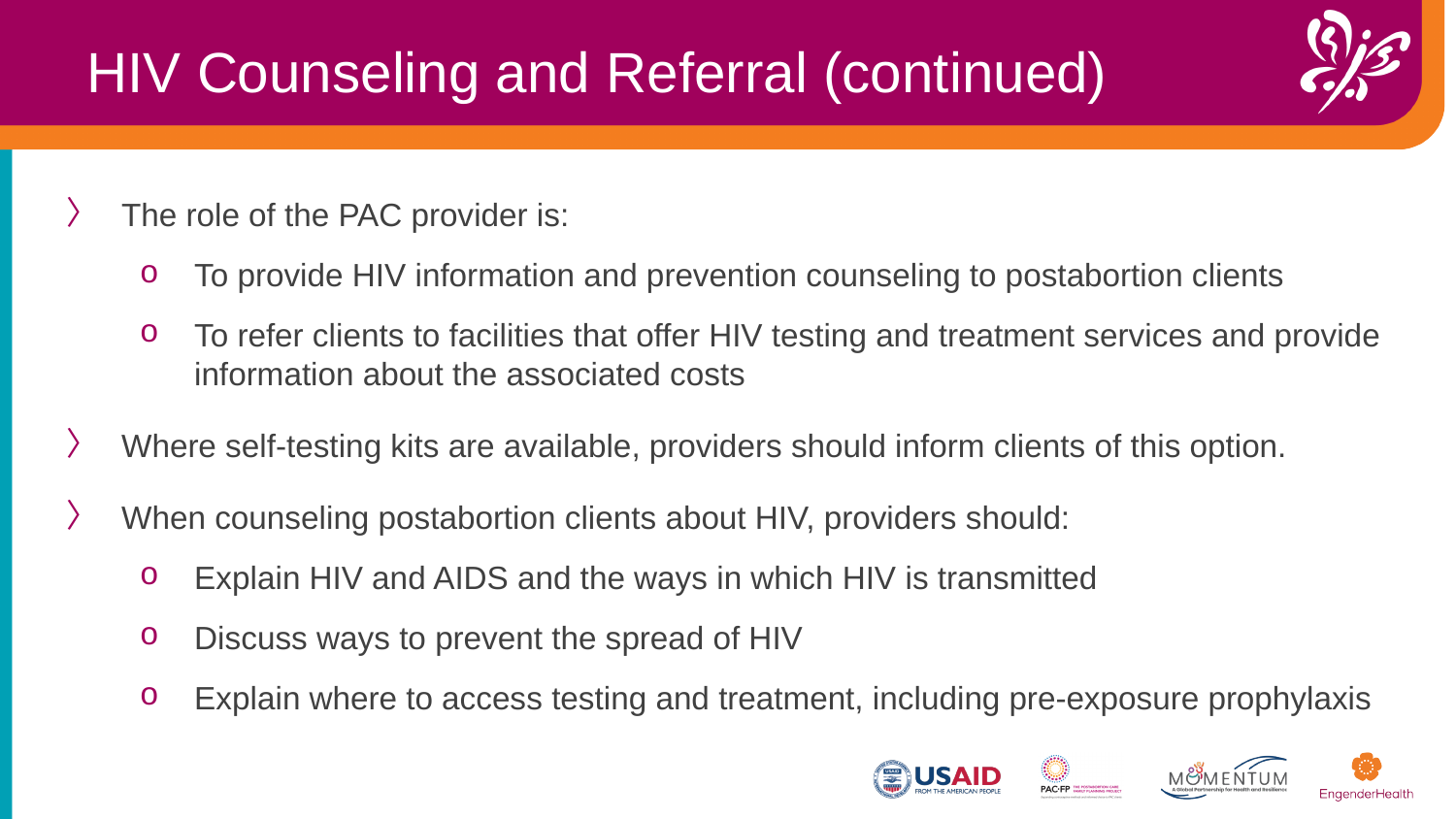

HIV Counseling and Referral (continued)
The role of the PAC provider is:
To provide HIV information and prevention counseling to postabortion clients
To refer clients to facilities that offer HIV testing and treatment services and provide information about the associated costs
Where self-testing kits are available, providers should inform clients of this option.
When counseling postabortion clients about HIV, providers should:
Explain HIV and AIDS and the ways in which HIV is transmitted
Discuss ways to prevent the spread of HIV
Explain where to access testing and treatment, including pre-exposure prophylaxis